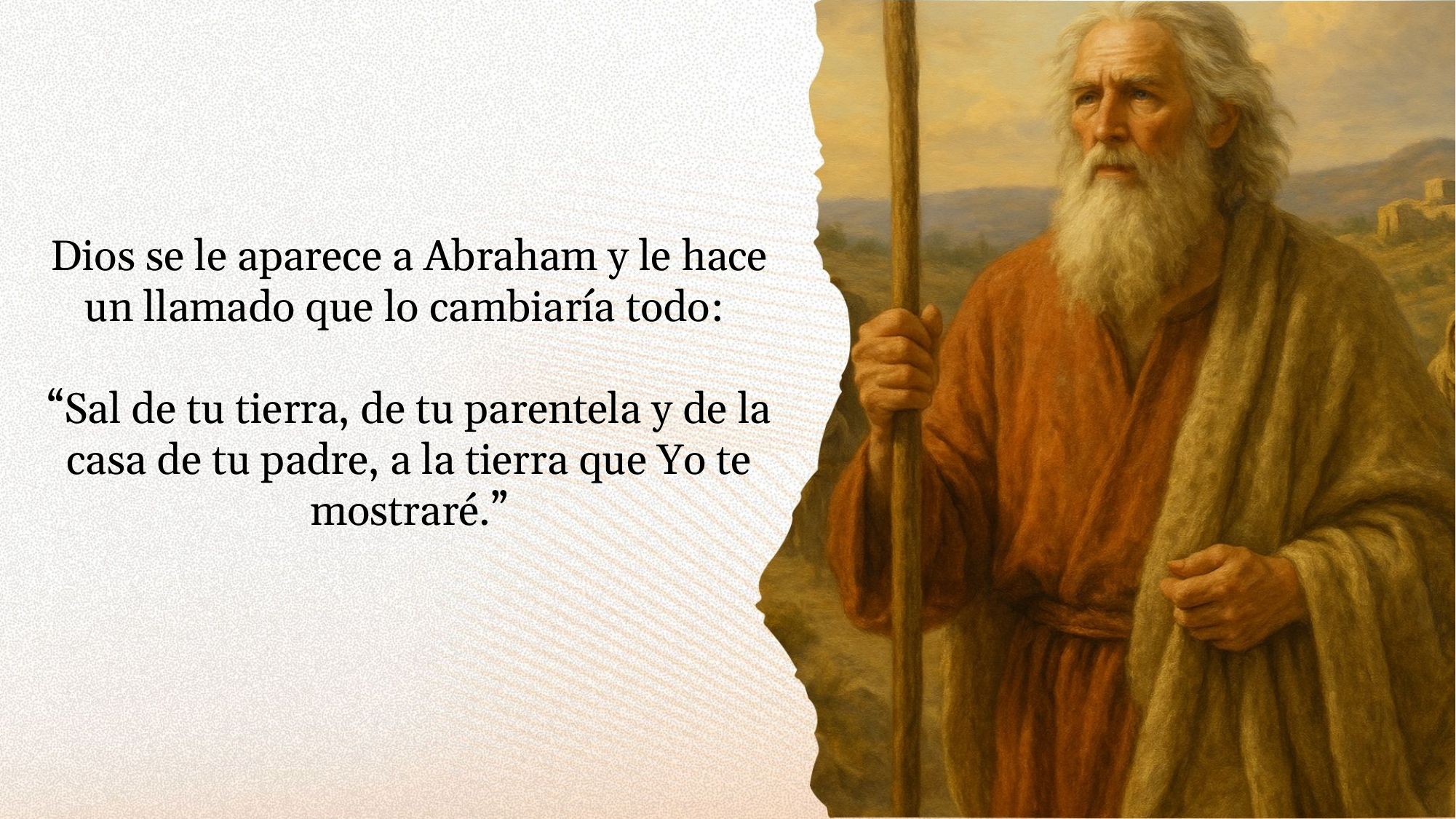

Dios se le aparece a Abraham y le hace un llamado que lo cambiaría todo:

“Sal de tu tierra, de tu parentela y de la casa de tu padre, a la tierra que Yo te mostraré.”